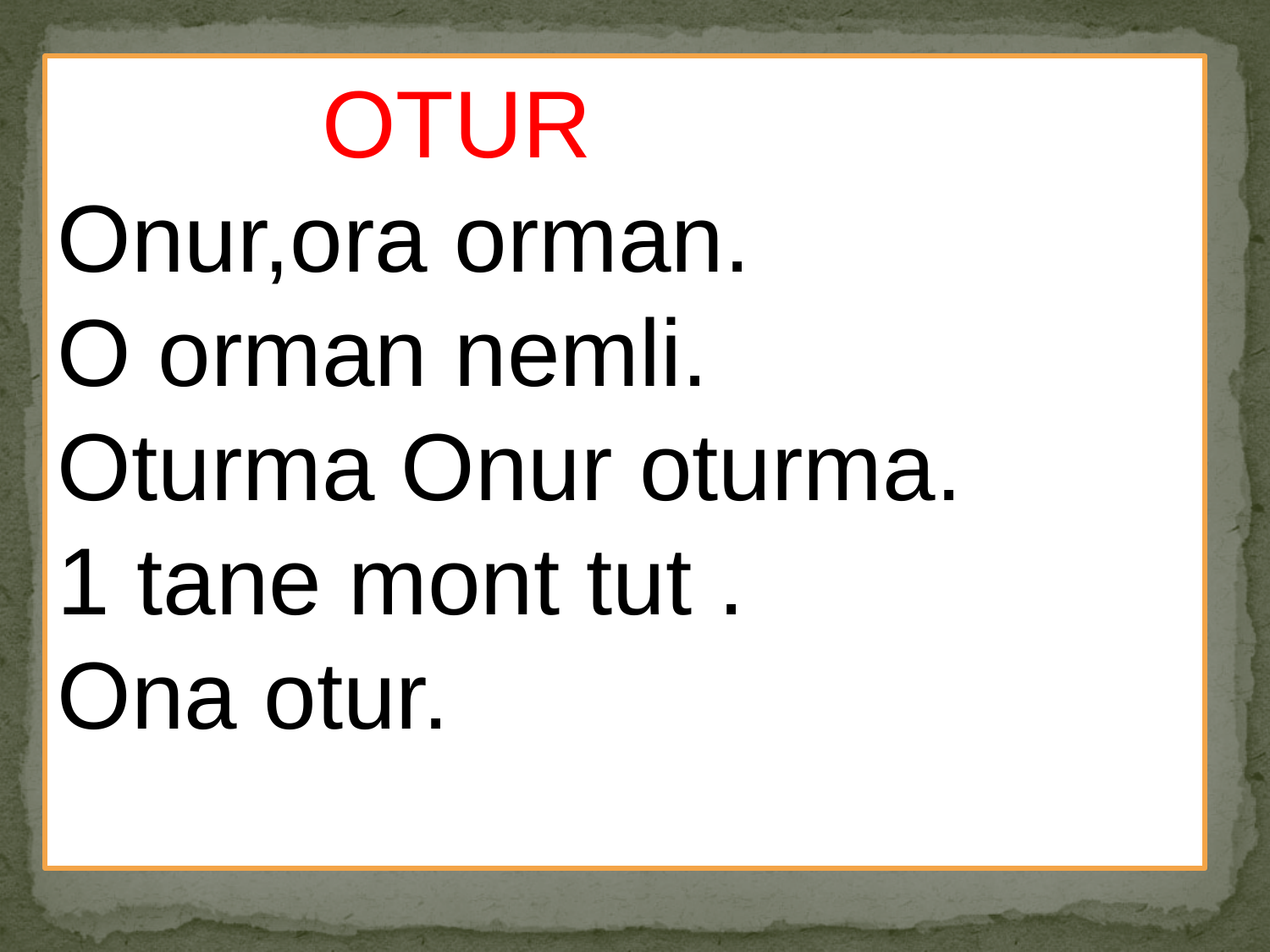

OTUR
Onur,ora orman.
O orman nemli.
Oturma Onur oturma.
1 tane mont tut .
Ona otur.